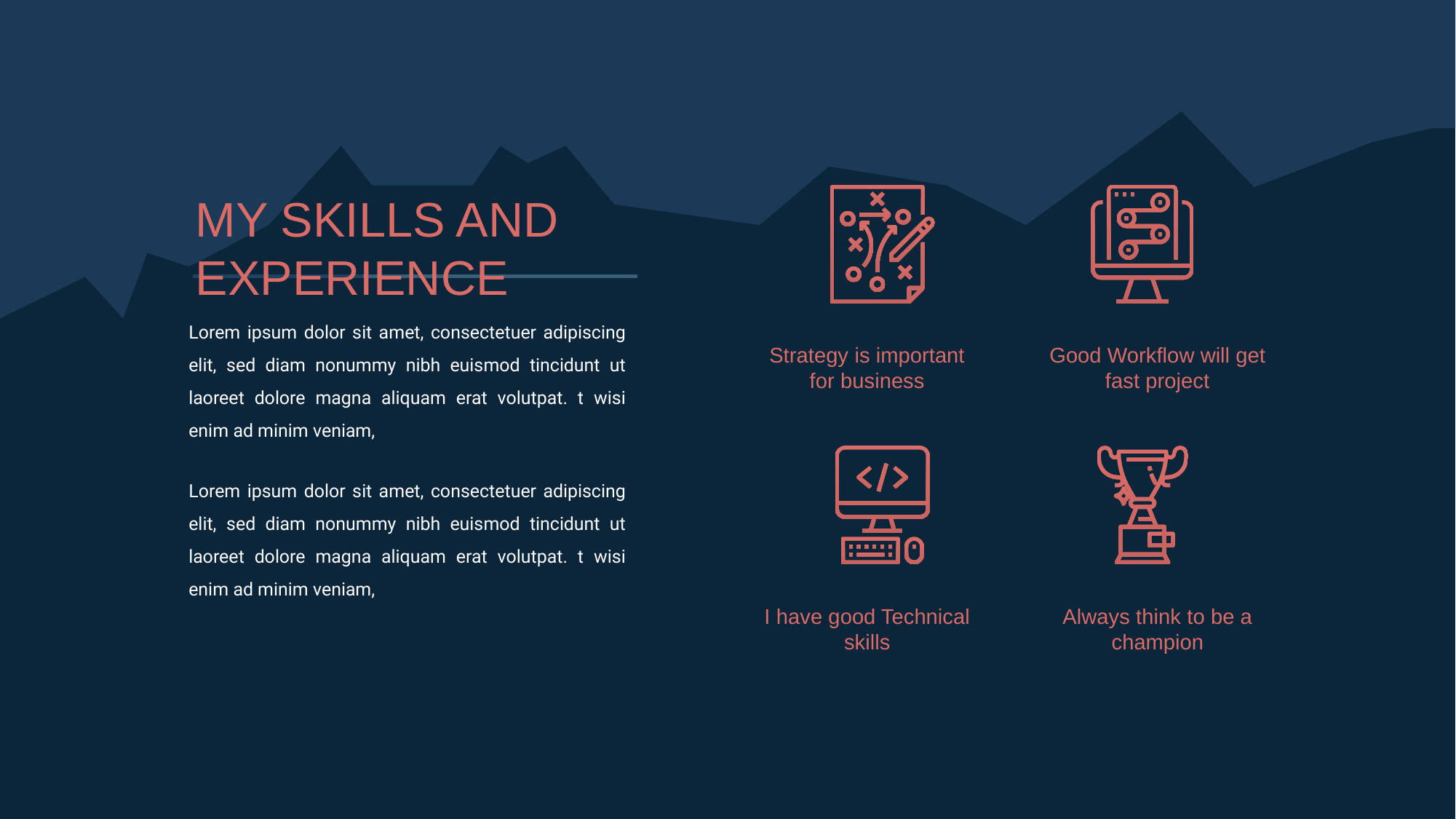

MY SKILLS AND EXPERIENCE

Lorem ipsum dolor sit amet, consectetuer adipiscing elit, sed diam nonummy nibh euismod tincidunt ut laoreet dolore magna aliquam erat volutpat. t wisi enim ad minim veniam,
Lorem ipsum dolor sit amet, consectetuer adipiscing elit, sed diam nonummy nibh euismod tincidunt ut laoreet dolore magna aliquam erat volutpat. t wisi enim ad minim veniam,

Strategy is important for business
Good Workflow will get fast project

I have good Technical skills
Always think to be a champion